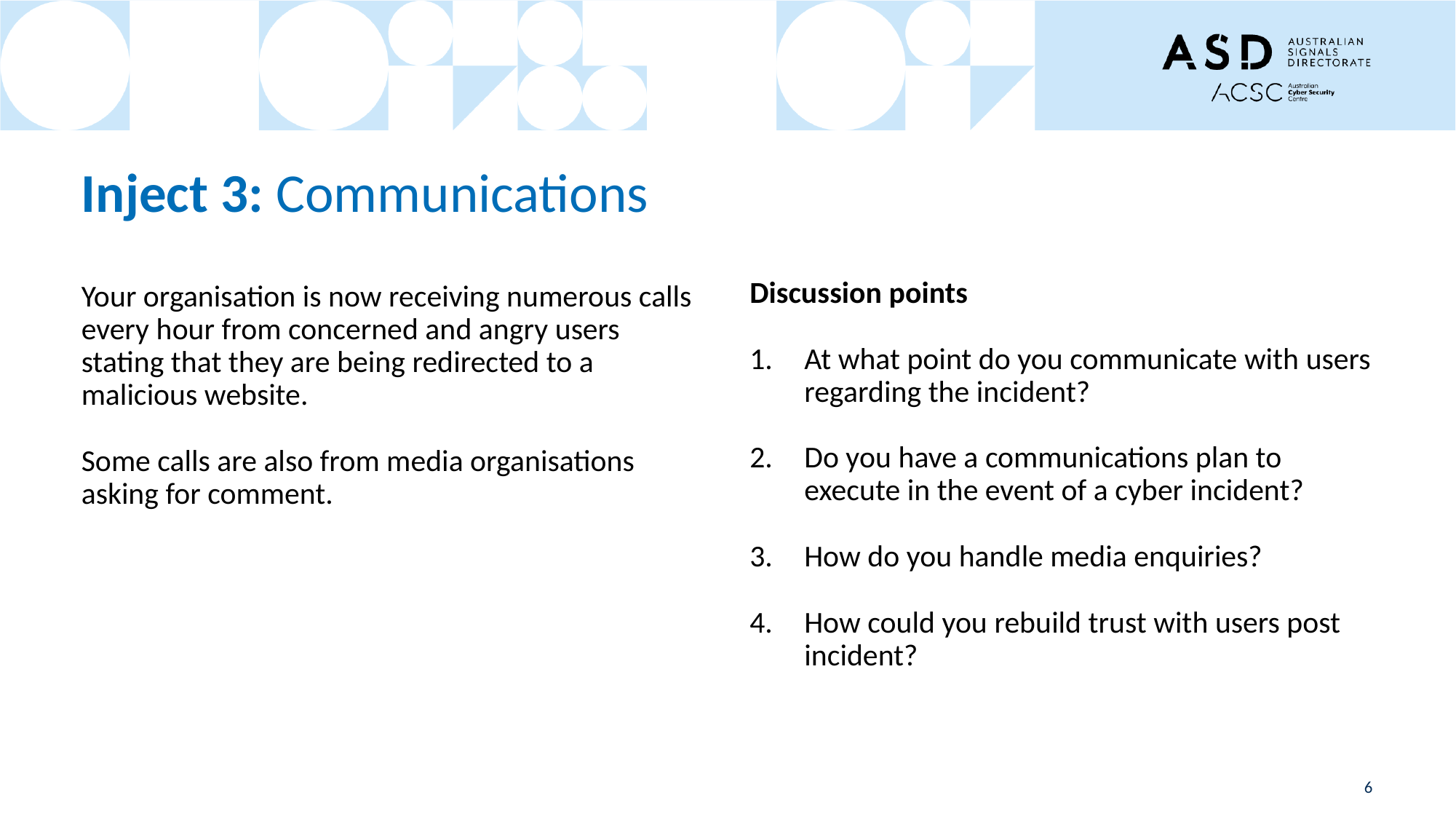

# Inject 3: Communications
Discussion points
At what point do you communicate with users regarding the incident?
Do you have a communications plan to execute in the event of a cyber incident?
How do you handle media enquiries?
How could you rebuild trust with users post incident?
Your organisation is now receiving numerous calls every hour from concerned and angry users stating that they are being redirected to a malicious website.
Some calls are also from media organisations asking for comment.

6